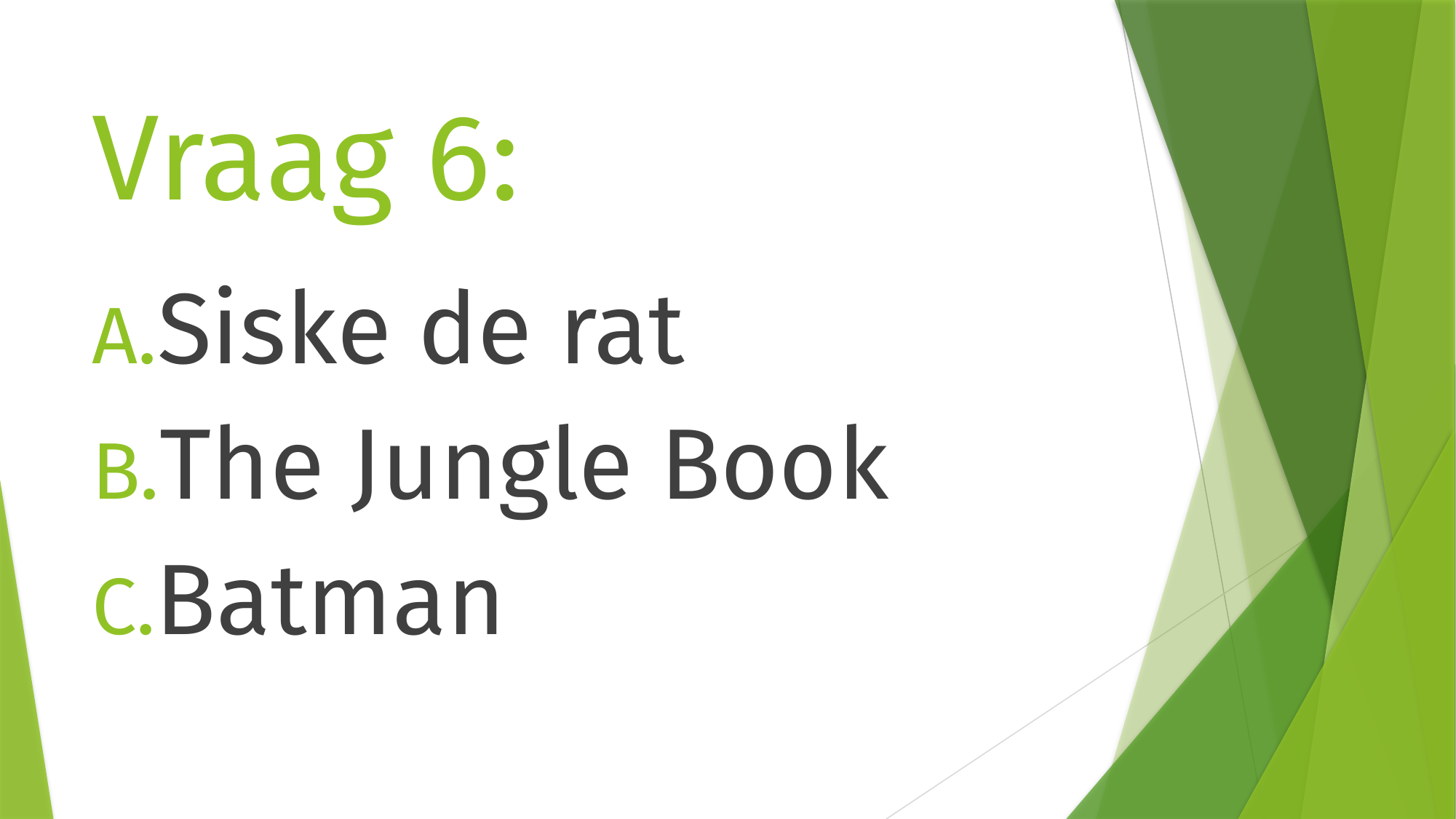

# Vraag 6:
Siske de rat
The Jungle Book
Batman